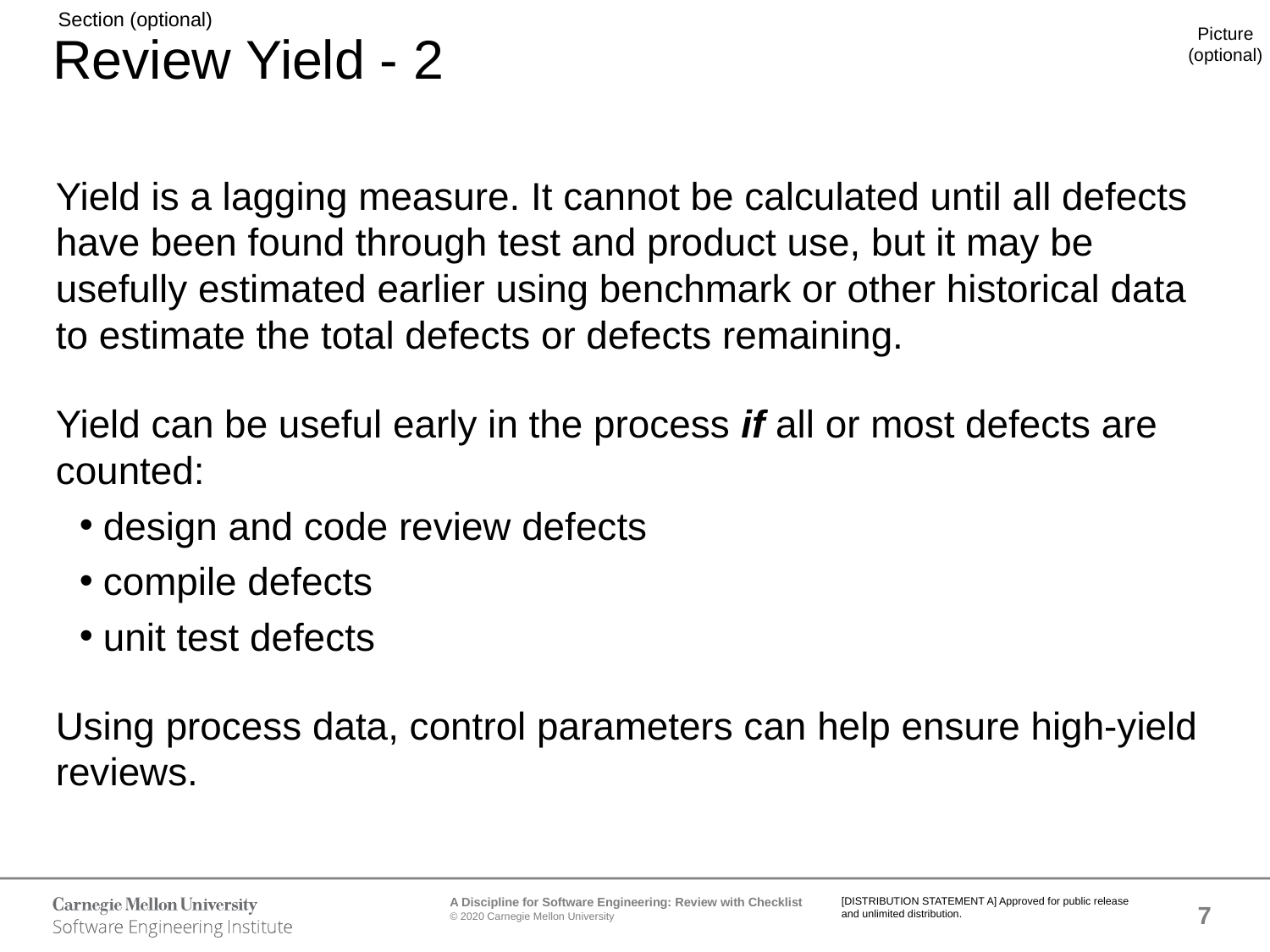

# Review Yield - 2
Yield is a lagging measure. It cannot be calculated until all defects have been found through test and product use, but it may be usefully estimated earlier using benchmark or other historical data to estimate the total defects or defects remaining.
Yield can be useful early in the process if all or most defects are counted:
design and code review defects
compile defects
unit test defects
Using process data, control parameters can help ensure high-yield reviews.